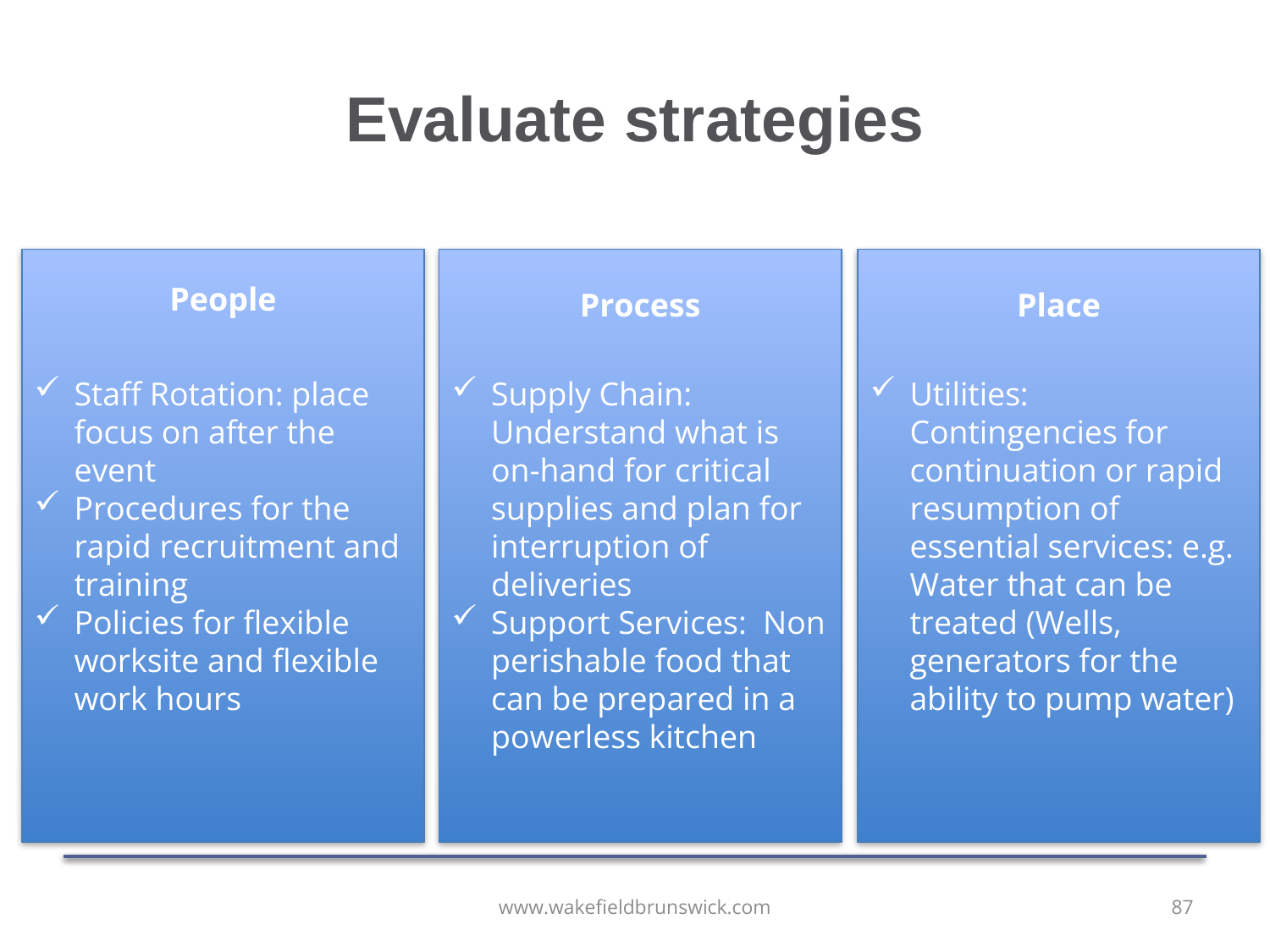

# Evaluate strategies

Staff Rotation: place focus on after the event
Procedures for the rapid recruitment and training
Policies for flexible worksite and flexible work hours

Supply Chain:  Understand what is on-hand for critical supplies and plan for interruption of deliveries
Support Services:  Non perishable food that can be prepared in a powerless kitchen

Utilities:  Contingencies for continuation or rapid resumption of essential services: e.g. Water that can be treated (Wells, generators for the ability to pump water)
People
Process
Place
www.wakefieldbrunswick.com
87